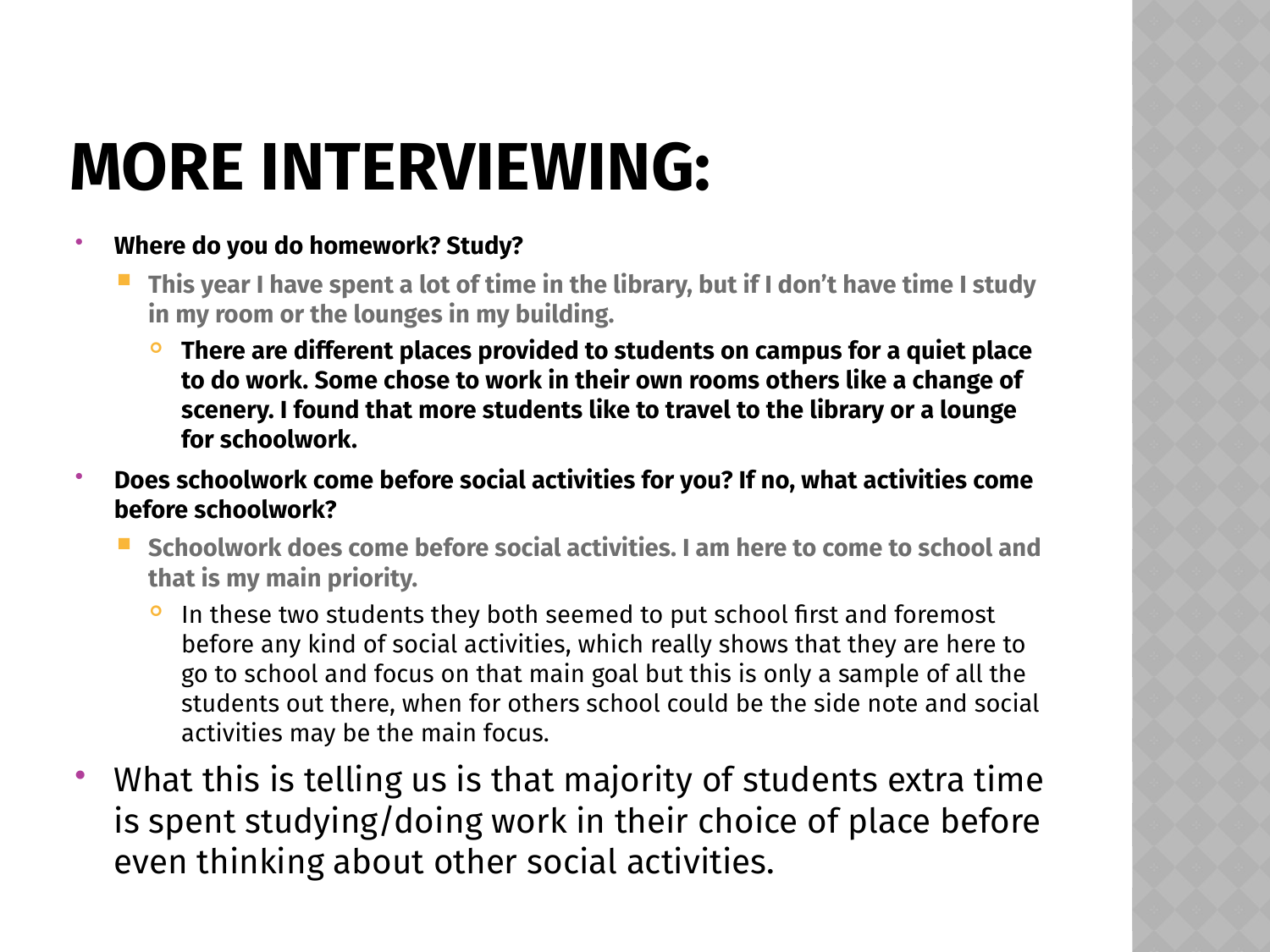

# More Interviewing:
Where do you do homework? Study?
This year I have spent a lot of time in the library, but if I don’t have time I study in my room or the lounges in my building.
There are different places provided to students on campus for a quiet place to do work. Some chose to work in their own rooms others like a change of scenery. I found that more students like to travel to the library or a lounge for schoolwork.
Does schoolwork come before social activities for you? If no, what activities come before schoolwork?
Schoolwork does come before social activities. I am here to come to school and that is my main priority.
In these two students they both seemed to put school first and foremost before any kind of social activities, which really shows that they are here to go to school and focus on that main goal but this is only a sample of all the students out there, when for others school could be the side note and social activities may be the main focus.
What this is telling us is that majority of students extra time is spent studying/doing work in their choice of place before even thinking about other social activities.